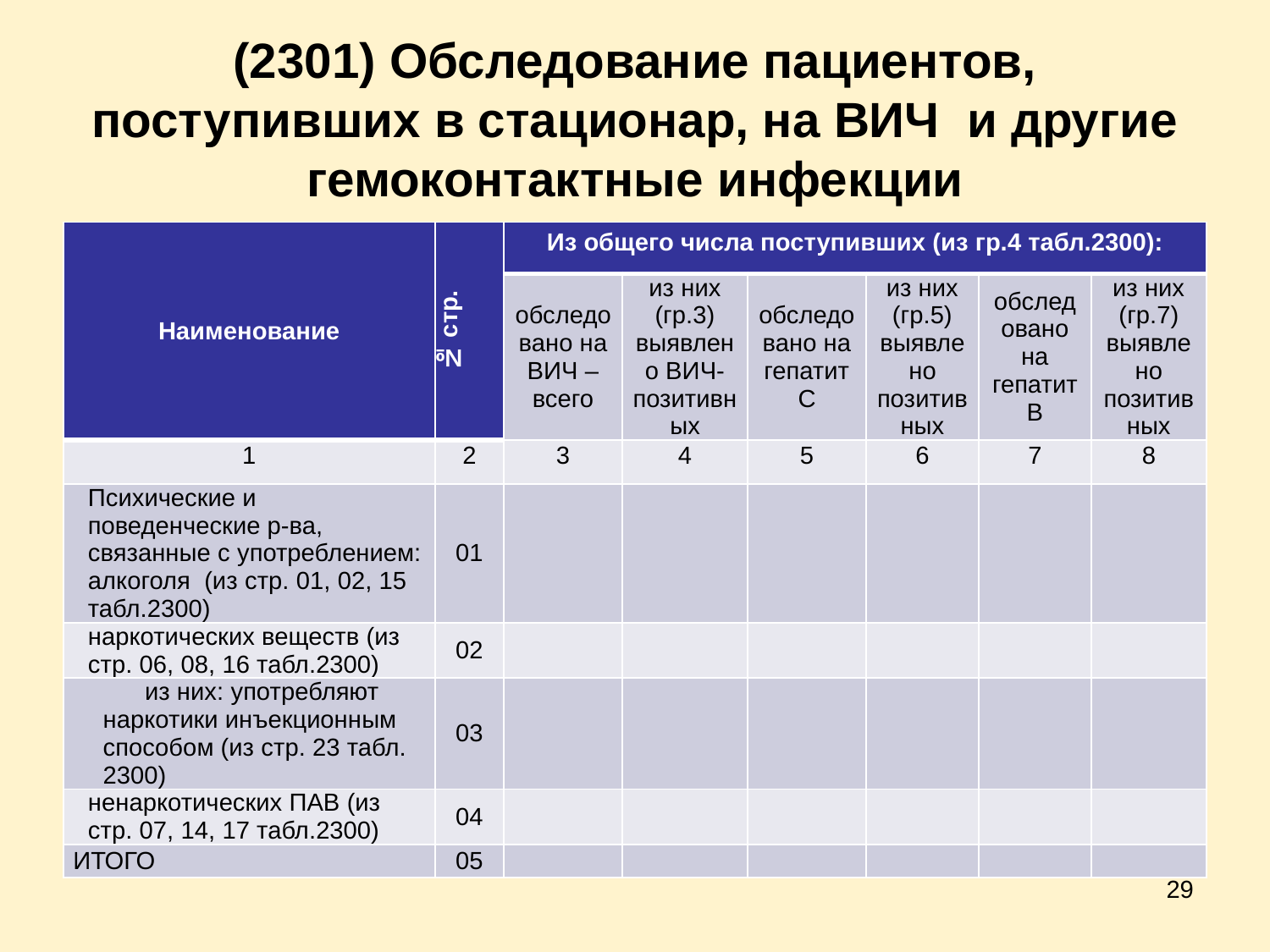

# (2301) Обследование пациентов, поступивших в стационар, на ВИЧ  и другие гемоконтактные инфекции
| Наименование | № стр. | Из общего числа поступивших (из гр.4 табл.2300): |  |  |  |  |  |
| --- | --- | --- | --- | --- | --- | --- | --- |
|  |  | обследовано на ВИЧ – всего | из них (гр.3) выявлено ВИЧ-позитивных | обследовано на гепатит C | из них (гр.5) выявлено позитивных | обследовано на гепатит B | из них (гр.7) выявлено позитивных |
| 1 | 2 | 3 | 4 | 5 | 6 | 7 | 8 |
| Психические и поведенческие р-ва, связанные с употреблением: алкоголя (из стр. 01, 02, 15 табл.2300) | 01 |  |  |  |  |  |  |
| наркотических веществ (из стр. 06, 08, 16 табл.2300) | 02 |  |  |  |  |  |  |
| из них: употребляют наркотики инъекционным способом (из стр. 23 табл. 2300) | 03 |  |  |  |  |  |  |
| ненаркотических ПАВ (из стр. 07, 14, 17 табл.2300) | 04 |  |  |  |  |  |  |
| ИТОГО | 05 |  |  |  |  |  |  |
29